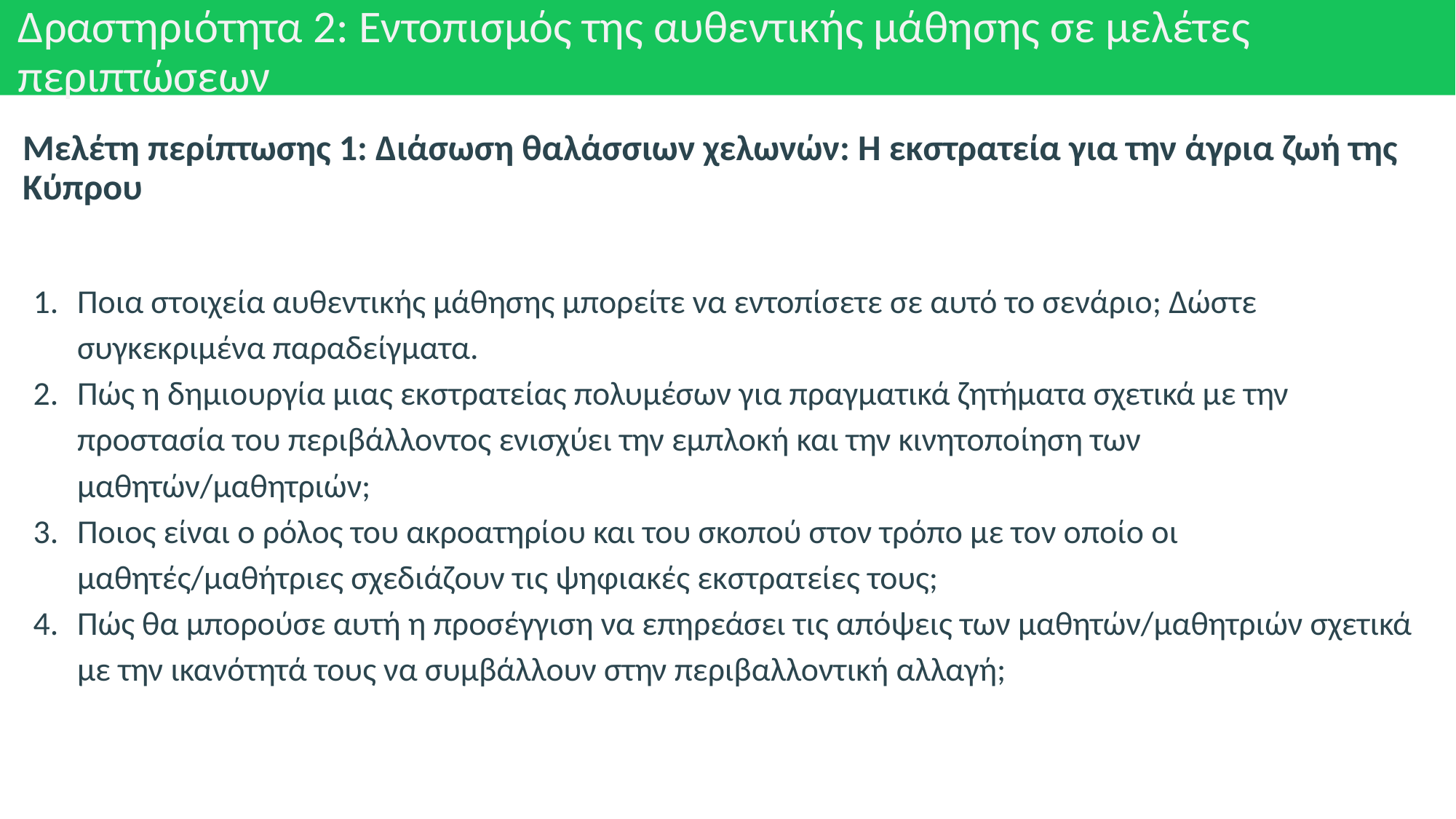

# Δραστηριότητα 2: Εντοπισμός της αυθεντικής μάθησης σε μελέτες περιπτώσεων
Μελέτη περίπτωσης 1: Διάσωση θαλάσσιων χελωνών: Η εκστρατεία για την άγρια ζωή της Κύπρου

Ποια στοιχεία αυθεντικής μάθησης μπορείτε να εντοπίσετε σε αυτό το σενάριο; Δώστε συγκεκριμένα παραδείγματα.
Πώς η δημιουργία μιας εκστρατείας πολυμέσων για πραγματικά ζητήματα σχετικά με την προστασία του περιβάλλοντος ενισχύει την εμπλοκή και την κινητοποίηση των μαθητών/μαθητριών;
Ποιος είναι ο ρόλος του ακροατηρίου και του σκοπού στον τρόπο με τον οποίο οι μαθητές/μαθήτριες σχεδιάζουν τις ψηφιακές εκστρατείες τους;
Πώς θα μπορούσε αυτή η προσέγγιση να επηρεάσει τις απόψεις των μαθητών/μαθητριών σχετικά με την ικανότητά τους να συμβάλλουν στην περιβαλλοντική αλλαγή;